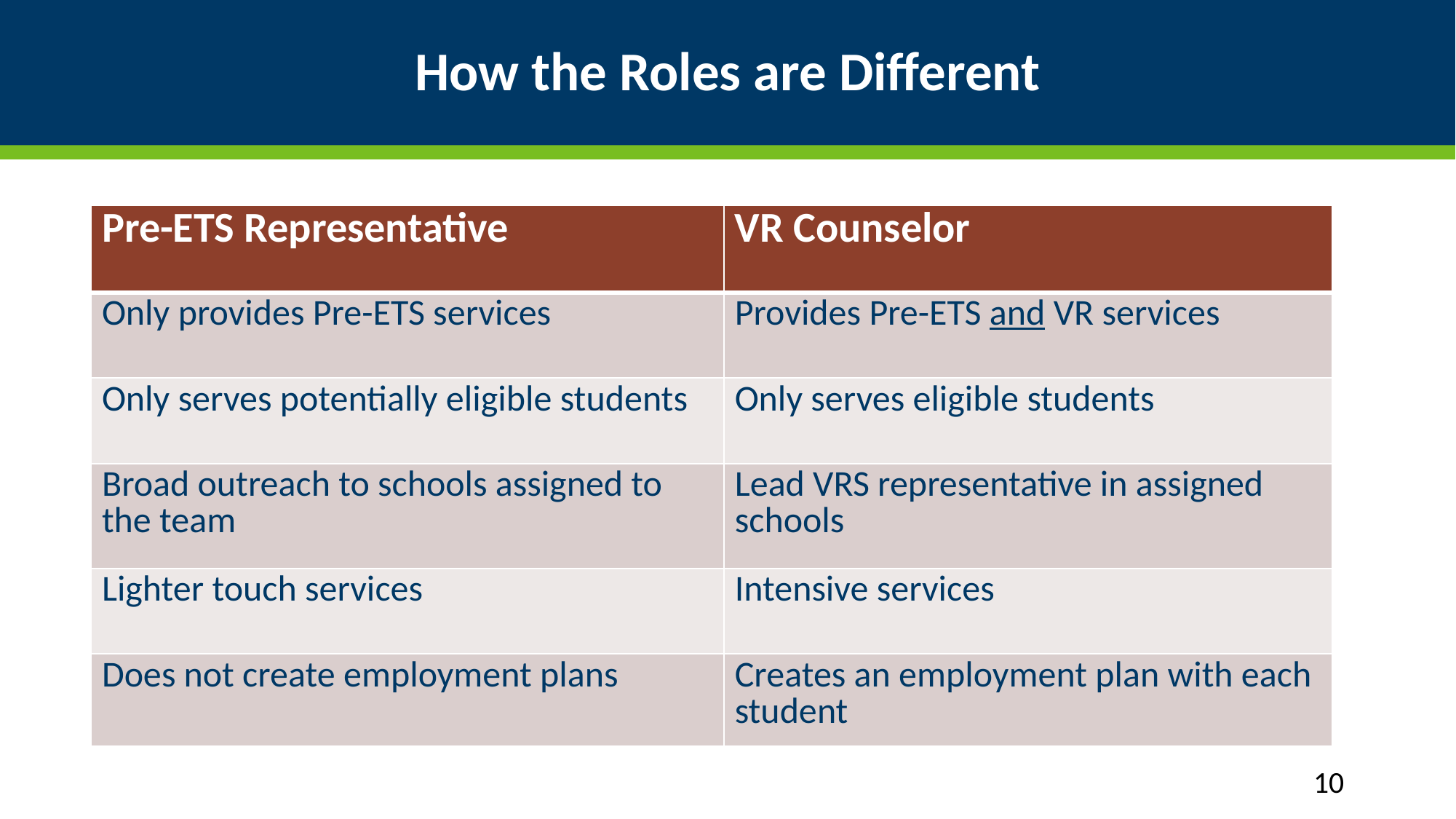

# How the Roles are Different
| Pre-ETS Representative | VR Counselor |
| --- | --- |
| Only provides Pre-ETS services | Provides Pre-ETS and VR services |
| Only serves potentially eligible students | Only serves eligible students |
| Broad outreach to schools assigned to the team | Lead VRS representative in assigned schools |
| Lighter touch services | Intensive services |
| Does not create employment plans | Creates an employment plan with each student |
10